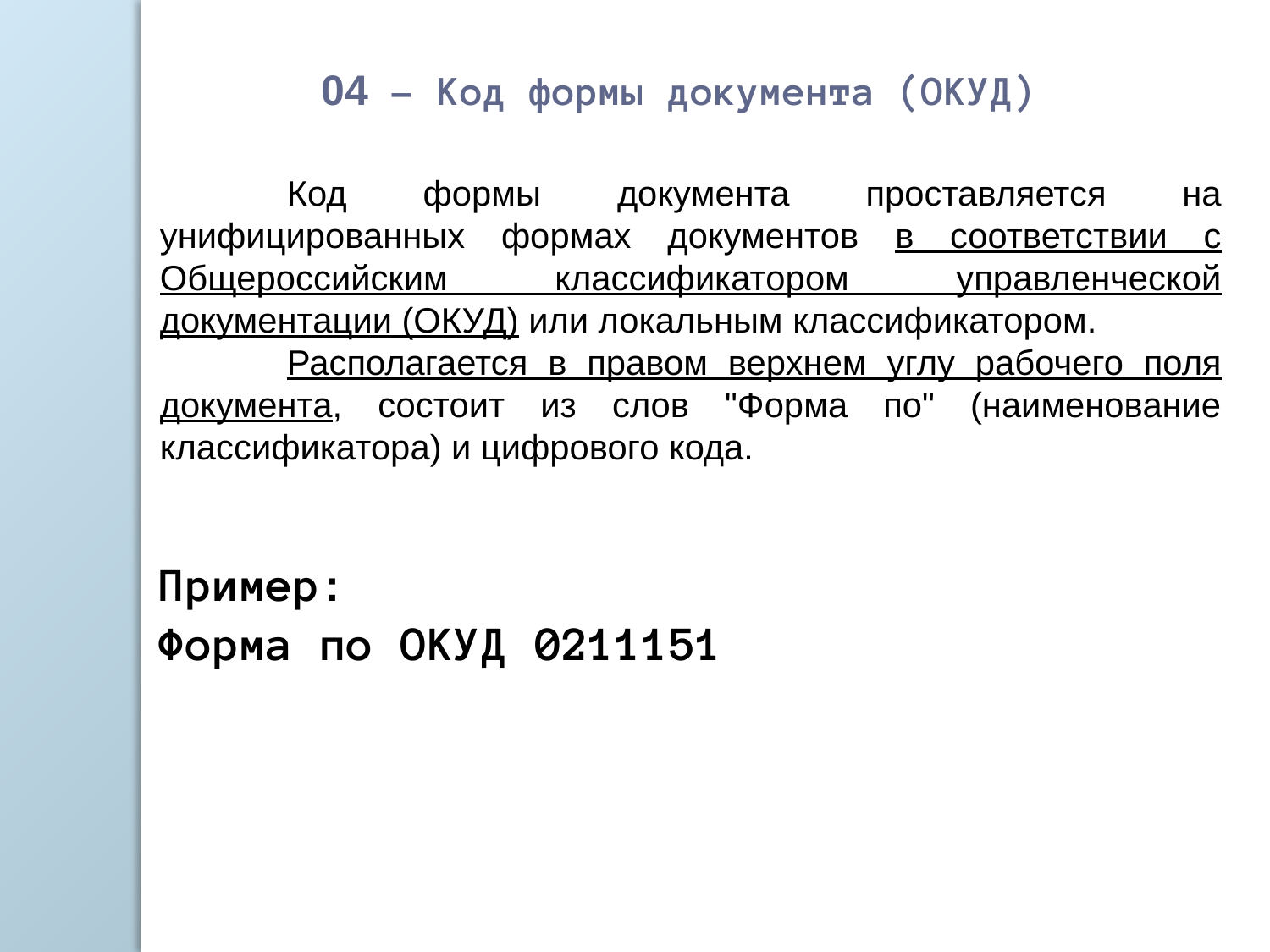

04 – Код формы документа (ОКУД)
	Код формы документа проставляется на унифицированных формах документов в соответствии с Общероссийским классификатором управленческой документации (ОКУД) или локальным классификатором.
	Располагается в правом верхнем углу рабочего поля документа, состоит из слов "Форма по" (наименование классификатора) и цифрового кода.

Пример:
Форма по ОКУД 0211151